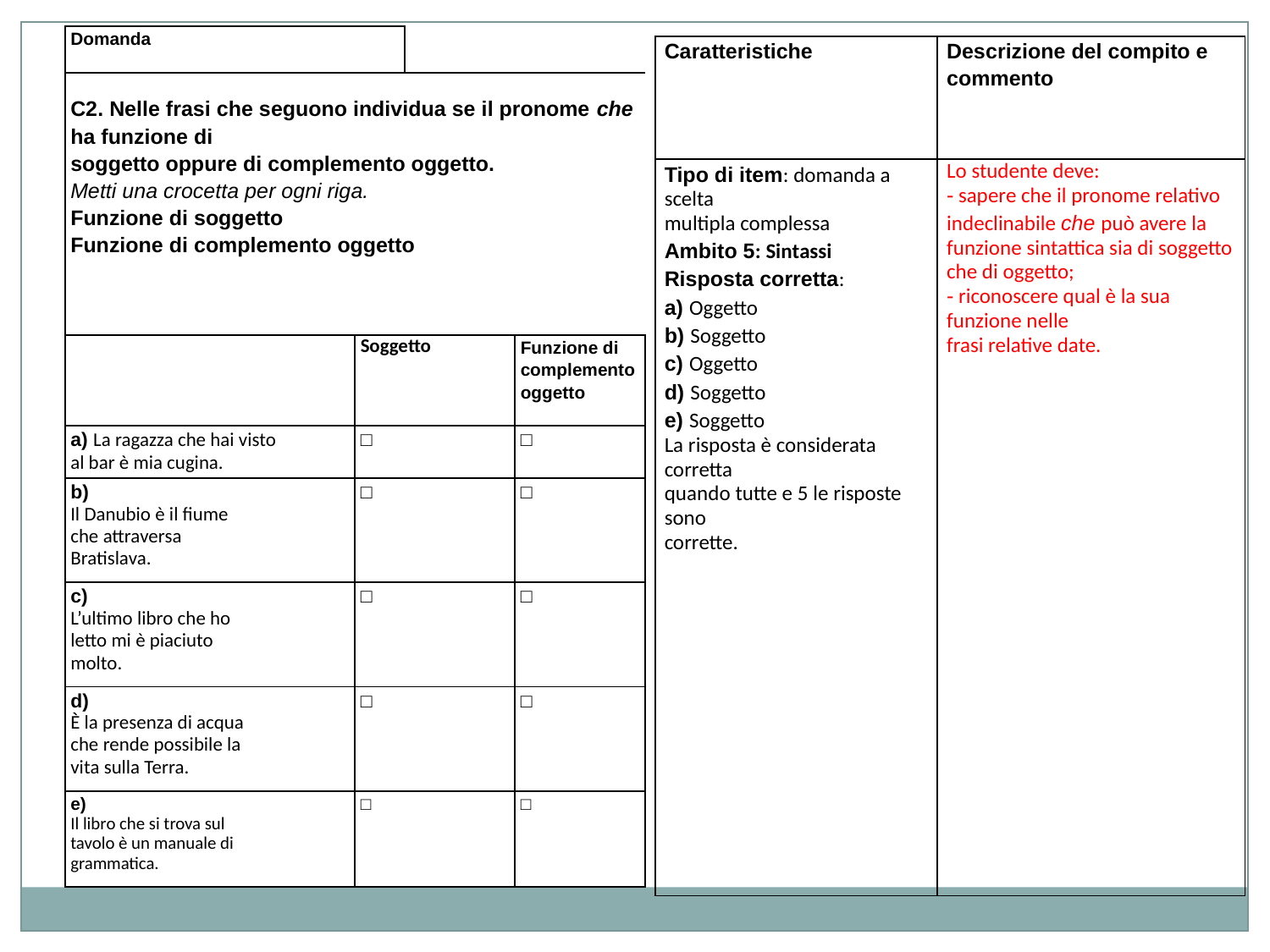

| Domanda |  |  |  |
| --- | --- | --- | --- |
| C2. Nelle frasi che seguono individua se il pronome che ha funzione di soggetto oppure di complemento oggetto. Metti una crocetta per ogni riga. Funzione di soggetto Funzione di complemento oggetto |  |  |  |
|  | Soggetto |  | Funzione di complemento oggetto |
| a) La ragazza che hai visto al bar è mia cugina. | □ |  | □ |
| b) Il Danubio è il fiume che attraversa Bratislava. | □ |  | □ |
| c) L’ultimo libro che ho letto mi è piaciuto molto. | □ |  | □ |
| d) È la presenza di acqua che rende possibile la vita sulla Terra. | □ |  | □ |
| e) Il libro che si trova sul tavolo è un manuale di grammatica. | □ |  | □ |
| Caratteristiche | Descrizione del compito e commento |
| --- | --- |
| Tipo di item: domanda a scelta multipla complessa Ambito 5: Sintassi Risposta corretta: a) Oggetto b) Soggetto c) Oggetto d) Soggetto e) Soggetto La risposta è considerata corretta quando tutte e 5 le risposte sono corrette. | Lo studente deve: ‐ sapere che il pronome relativo indeclinabile che può avere la funzione sintattica sia di soggetto che di oggetto; ‐ riconoscere qual è la sua funzione nelle frasi relative date. |